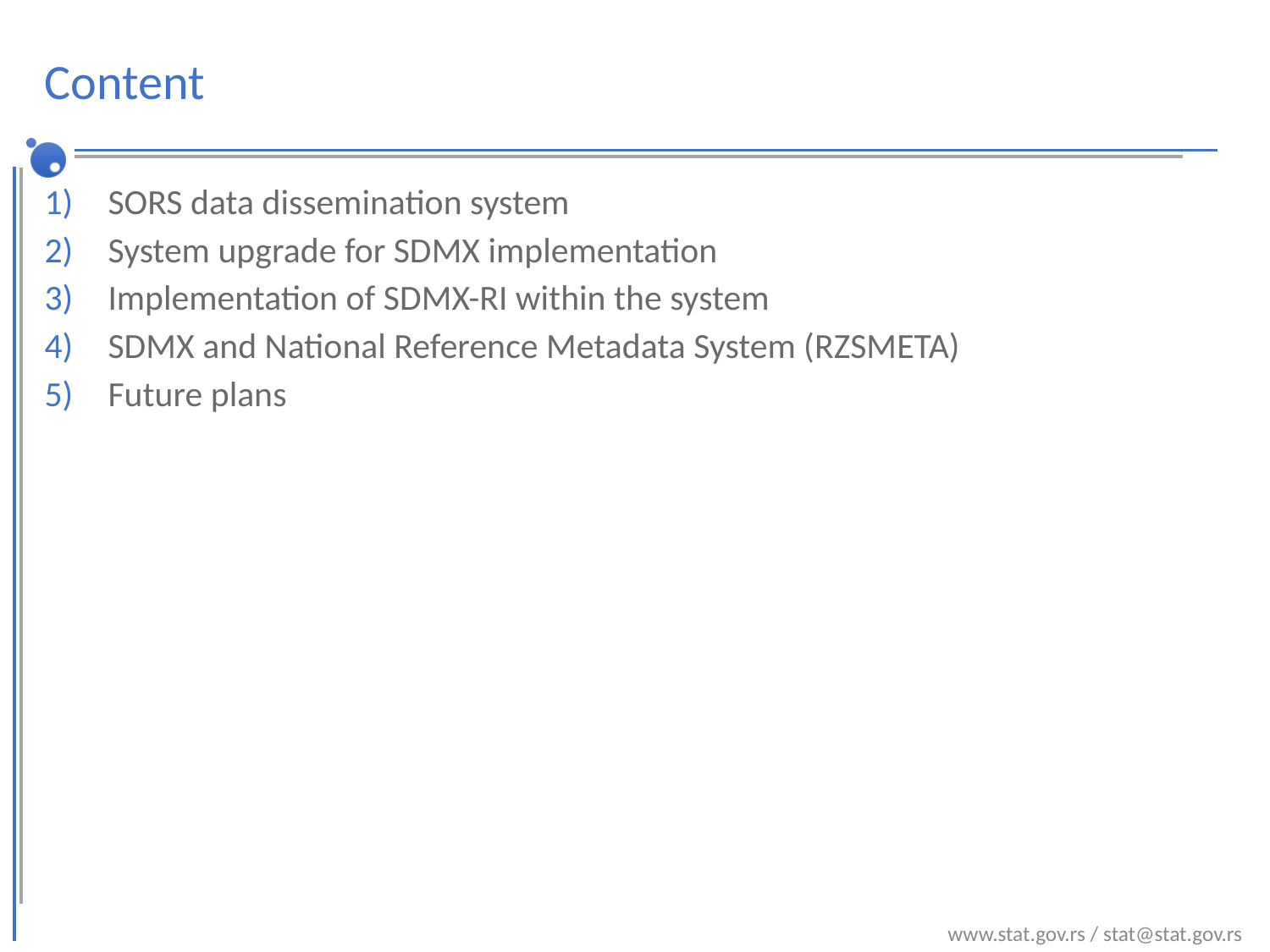

# Content
SORS data dissemination system
System upgrade for SDMX implementation
Implementation of SDMX-RI within the system
SDMX and National Reference Metadata System (RZSMETA)
Future plans